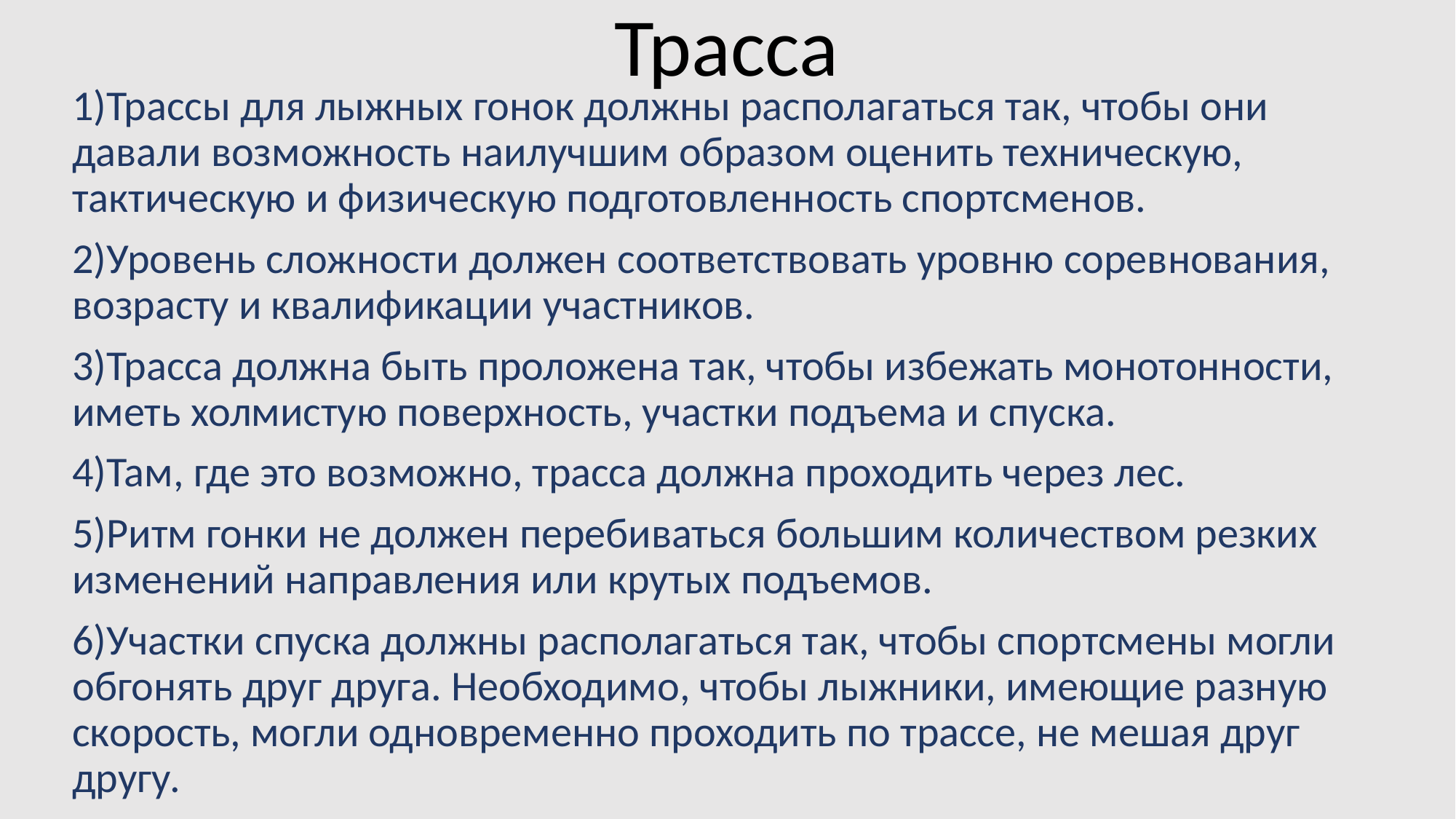

# Трасса
1)Трассы для лыжных гонок должны располагаться так, чтобы они давали возможность наилучшим образом оценить техническую, тактическую и физическую подготовленность спортсменов.
2)Уровень сложности должен соответствовать уровню соревнования, возрасту и квалификации участников.
3)Трасса должна быть проложена так, чтобы избежать монотонности, иметь холмистую поверхность, участки подъема и спуска.
4)Там, где это возможно, трасса должна проходить через лес.
5)Ритм гонки не должен перебиваться большим количеством резких изменений направления или крутых подъемов.
6)Участки спуска должны располагаться так, чтобы спортсмены могли обгонять друг друга. Необходимо, чтобы лыжники, имеющие разную скорость, могли одновременно проходить по трассе, не мешая друг другу.